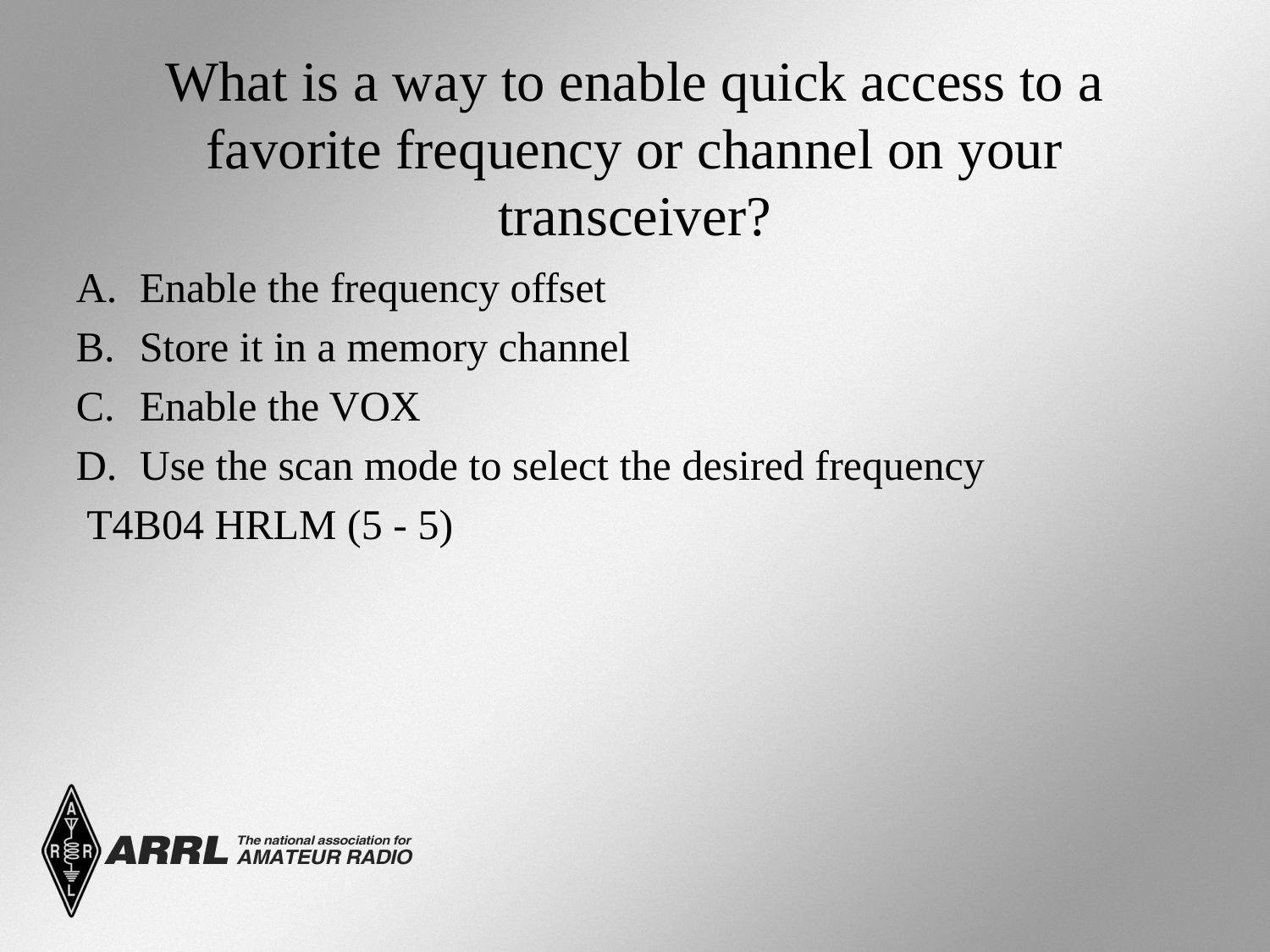

# What is a way to enable quick access to a favorite frequency or channel on your transceiver?
Enable the frequency offset
Store it in a memory channel
Enable the VOX
Use the scan mode to select the desired frequency
 T4B04 HRLM (5 - 5)